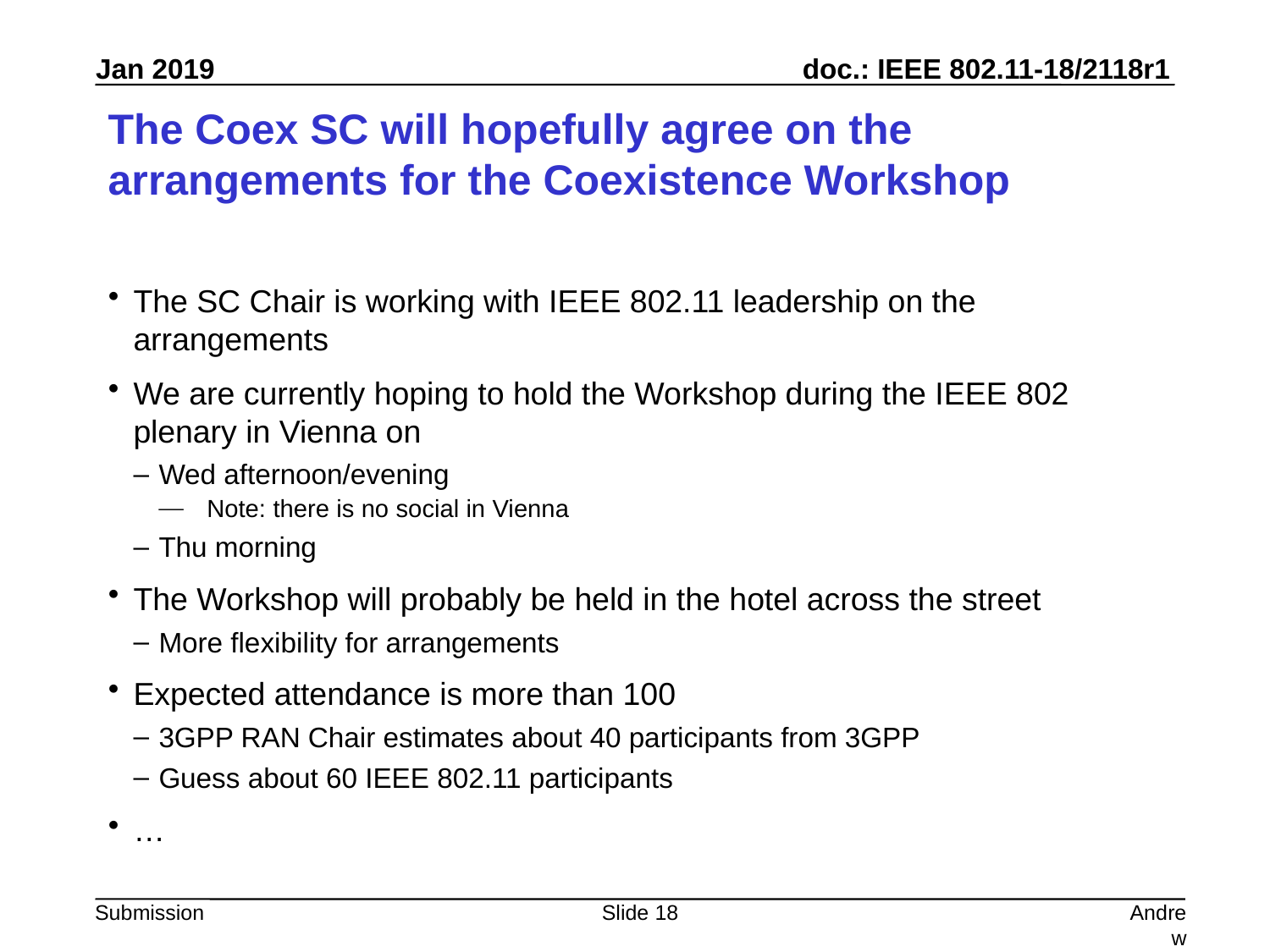

# The Coex SC will hopefully agree on the arrangements for the Coexistence Workshop
The SC Chair is working with IEEE 802.11 leadership on the arrangements
We are currently hoping to hold the Workshop during the IEEE 802 plenary in Vienna on
Wed afternoon/evening
Note: there is no social in Vienna
Thu morning
The Workshop will probably be held in the hotel across the street
More flexibility for arrangements
Expected attendance is more than 100
3GPP RAN Chair estimates about 40 participants from 3GPP
Guess about 60 IEEE 802.11 participants
…
Slide 18
Andrew Myles, Cisco